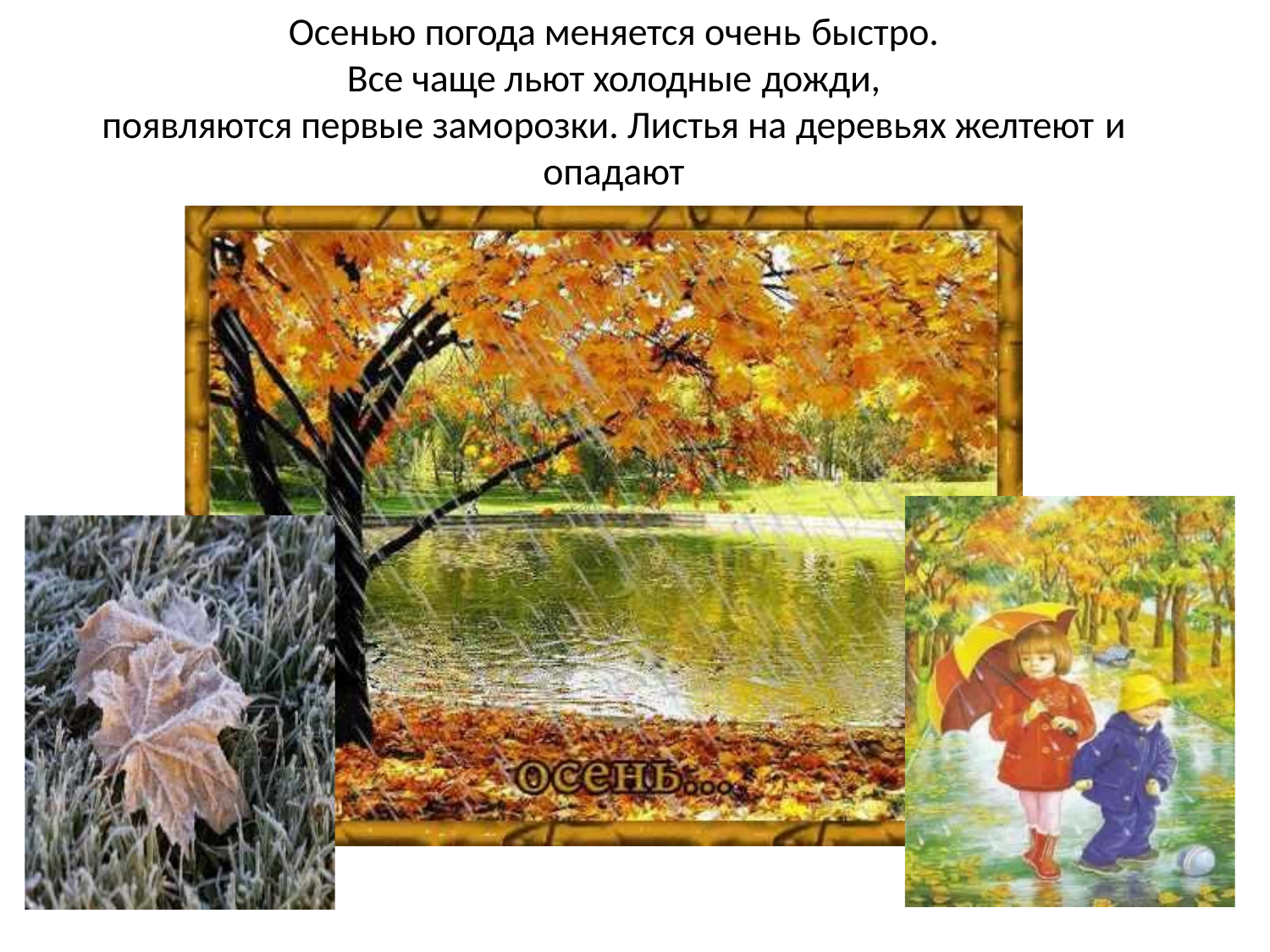

Осенью погода меняется очень быстро.
Все чаще льют холодные дожди,
появляются первые заморозки. Листья на деревьях желтеют и
опадают